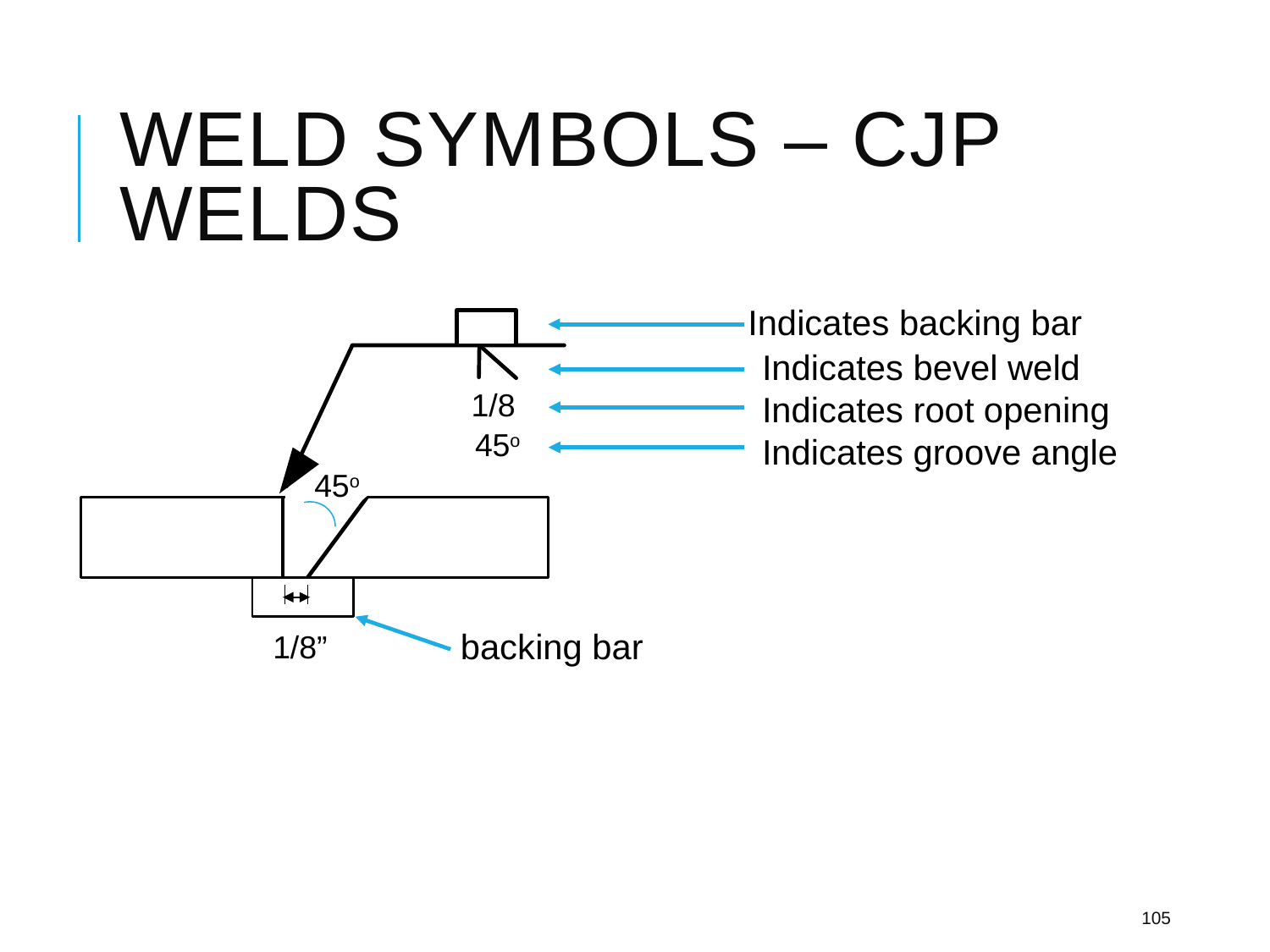

# Weld symbols – CJP Welds

Indicates backing bar

Indicates bevel weld
Indicates root opening
Indicates groove angle

1/8
45o
45o

backing bar

1/8”
105